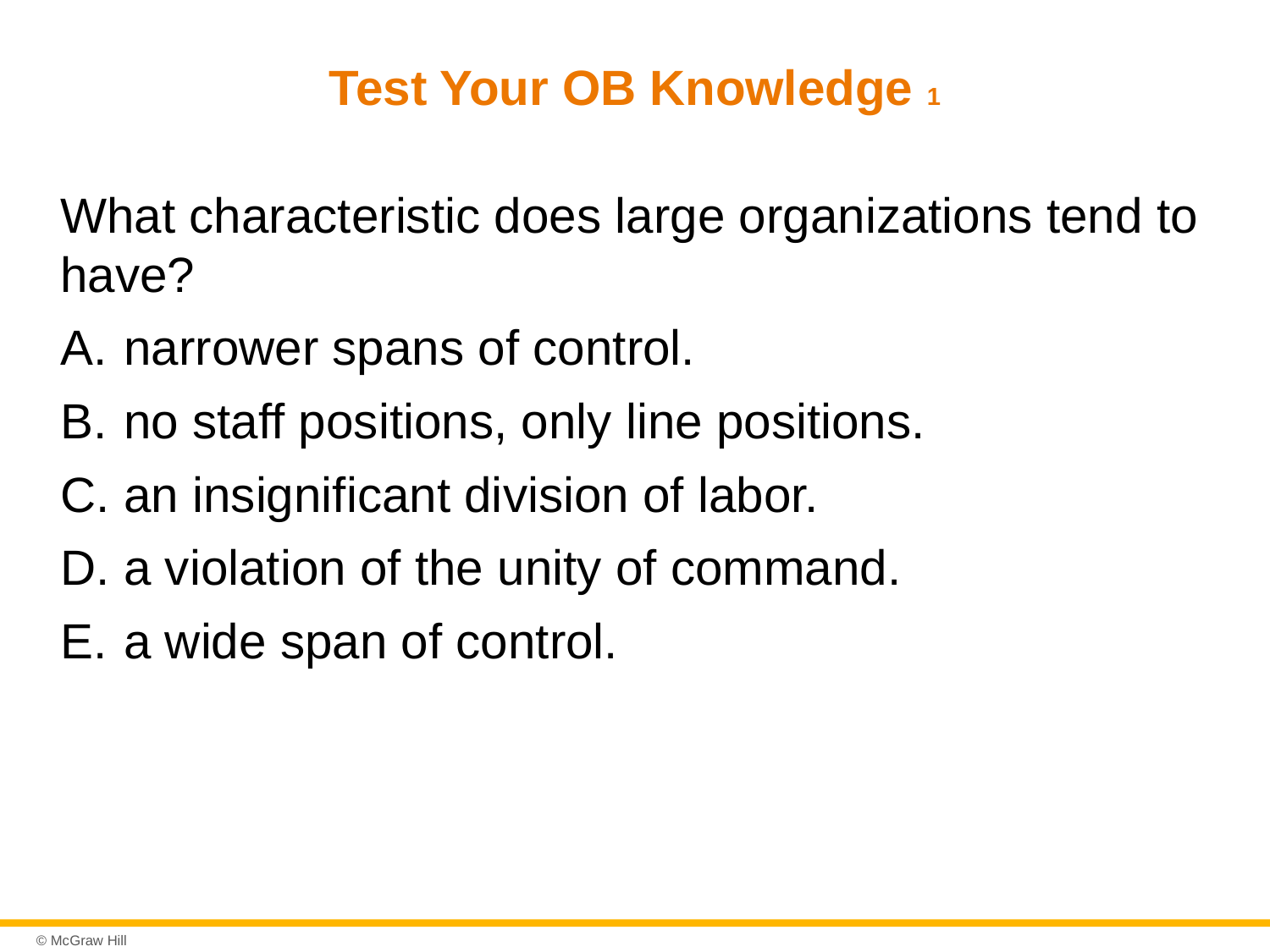

# Test Your OB Knowledge 1
What characteristic does large organizations tend to have?
narrower spans of control.
no staff positions, only line positions.
an insignificant division of labor.
a violation of the unity of command.
a wide span of control.